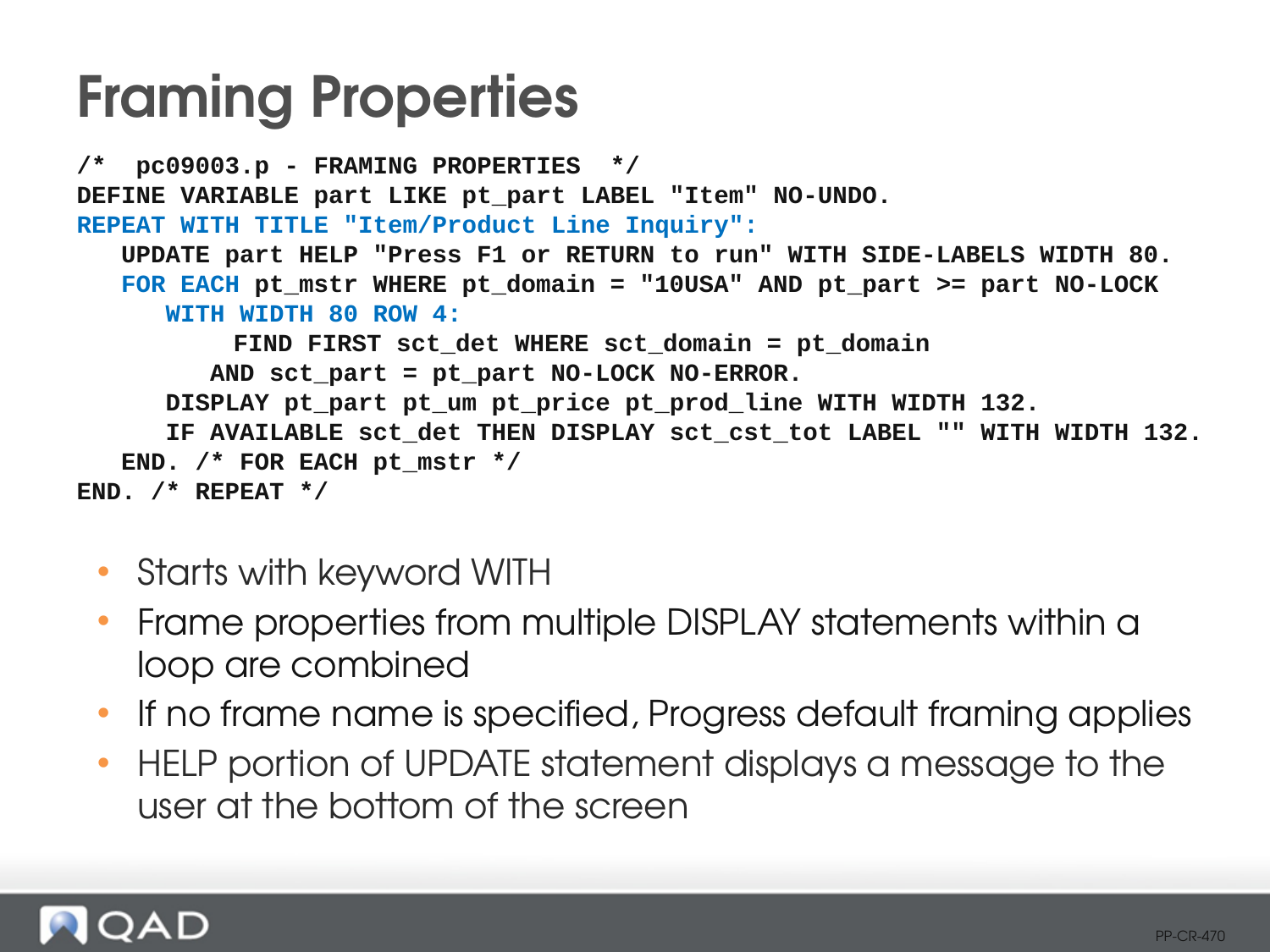

# Framing Properties
/*  pc09003.p - FRAMING PROPERTIES  */
DEFINE VARIABLE part LIKE pt_part LABEL "Item" NO-UNDO.
REPEAT WITH TITLE "Item/Product Line Inquiry":
   UPDATE part HELP "Press F1 or RETURN to run" WITH SIDE-LABELS WIDTH 80.
   FOR EACH pt_mstr WHERE pt_domain = "10USA" AND pt_part >= part NO-LOCK
      WITH WIDTH 80 ROW 4:
 	  FIND FIRST sct_det WHERE sct_domain = pt_domain
         AND sct_part = pt_part NO-LOCK NO-ERROR.
      DISPLAY pt_part pt_um pt_price pt_prod_line WITH WIDTH 132.
      IF AVAILABLE sct_det THEN DISPLAY sct_cst_tot LABEL "" WITH WIDTH 132.
   END. /* FOR EACH pt_mstr */
END. /* REPEAT */

Starts with keyword WITH
Frame properties from multiple DISPLAY statements within a loop are combined
If no frame name is specified, Progress default framing applies
HELP portion of UPDATE statement displays a message to the user at the bottom of the screen

PP-CR-470